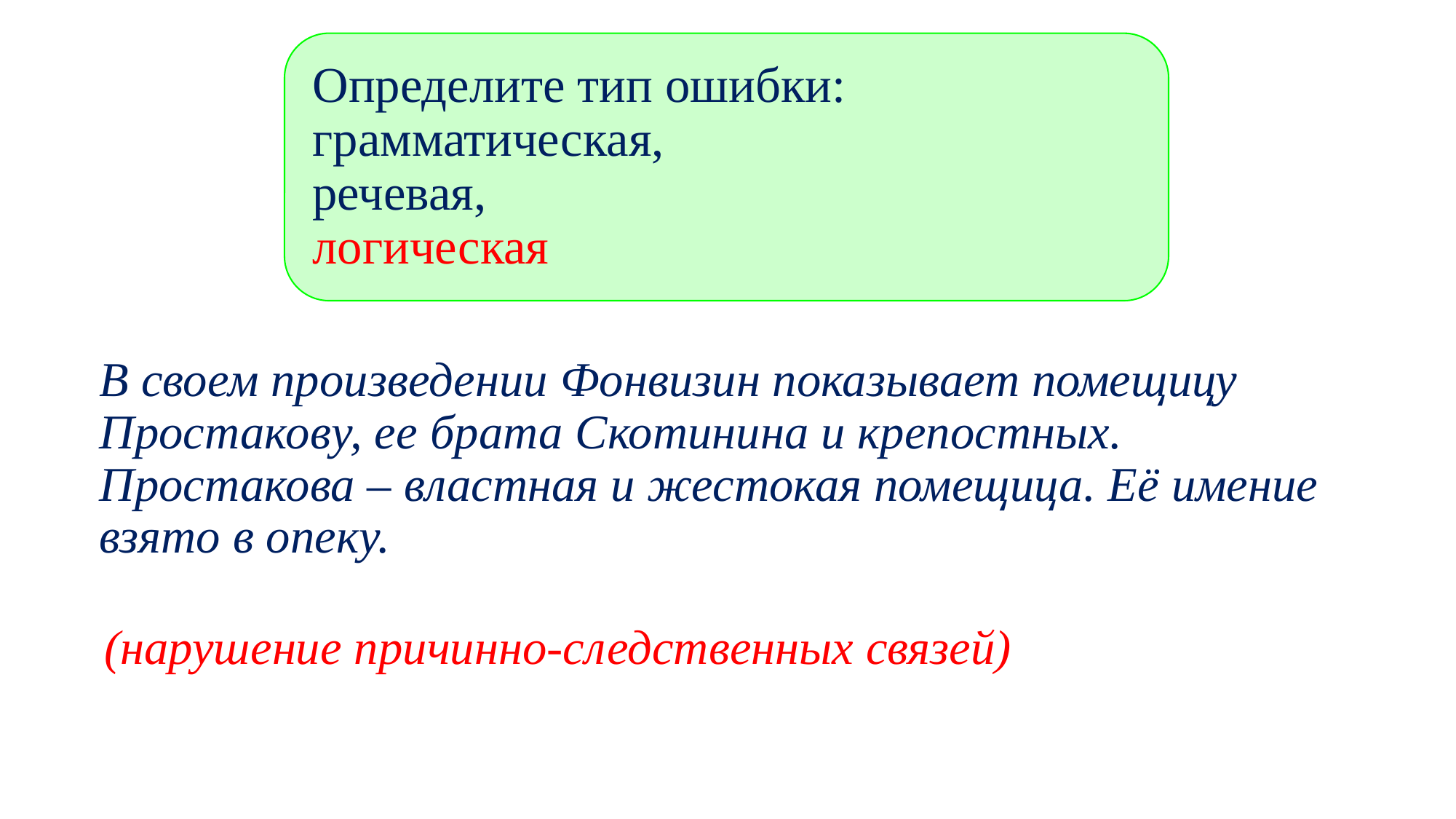

Определите тип ошибки:
грамматическая,
речевая,
логическая
В своем произведении Фонвизин показывает помещицу Простакову, ее брата Скотинина и крепостных. Простакова – властная и жестокая помещица. Её имение взято в опеку.
(нарушение причинно-следственных связей)